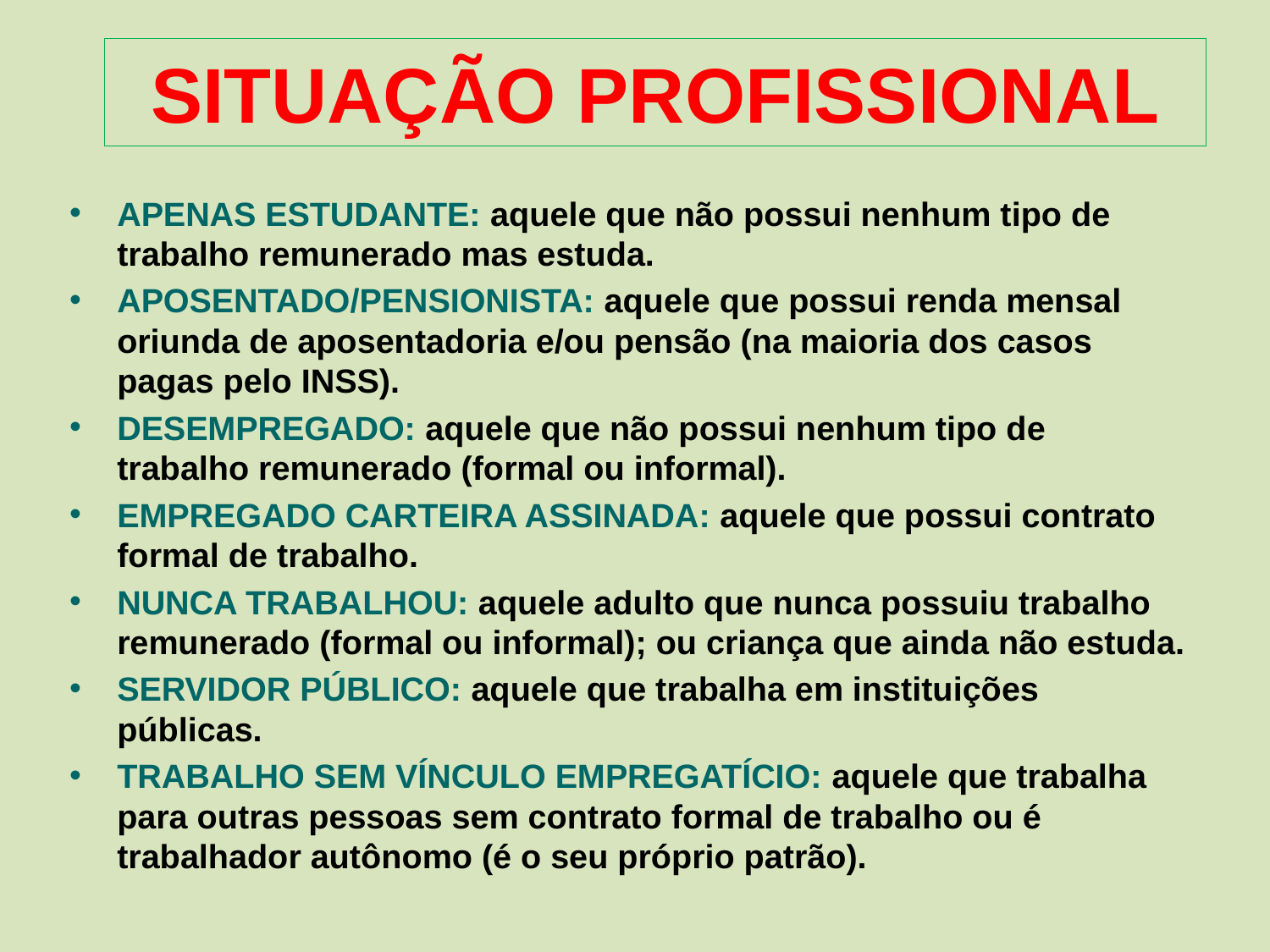

SITUAÇÃO PROFISSIONAL
APENAS ESTUDANTE: aquele que não possui nenhum tipo de trabalho remunerado mas estuda.
APOSENTADO/PENSIONISTA: aquele que possui renda mensal oriunda de aposentadoria e/ou pensão (na maioria dos casos pagas pelo INSS).
DESEMPREGADO: aquele que não possui nenhum tipo de trabalho remunerado (formal ou informal).
EMPREGADO CARTEIRA ASSINADA: aquele que possui contrato formal de trabalho.
NUNCA TRABALHOU: aquele adulto que nunca possuiu trabalho remunerado (formal ou informal); ou criança que ainda não estuda.
SERVIDOR PÚBLICO: aquele que trabalha em instituições públicas.
TRABALHO SEM VÍNCULO EMPREGATÍCIO: aquele que trabalha para outras pessoas sem contrato formal de trabalho ou é trabalhador autônomo (é o seu próprio patrão).